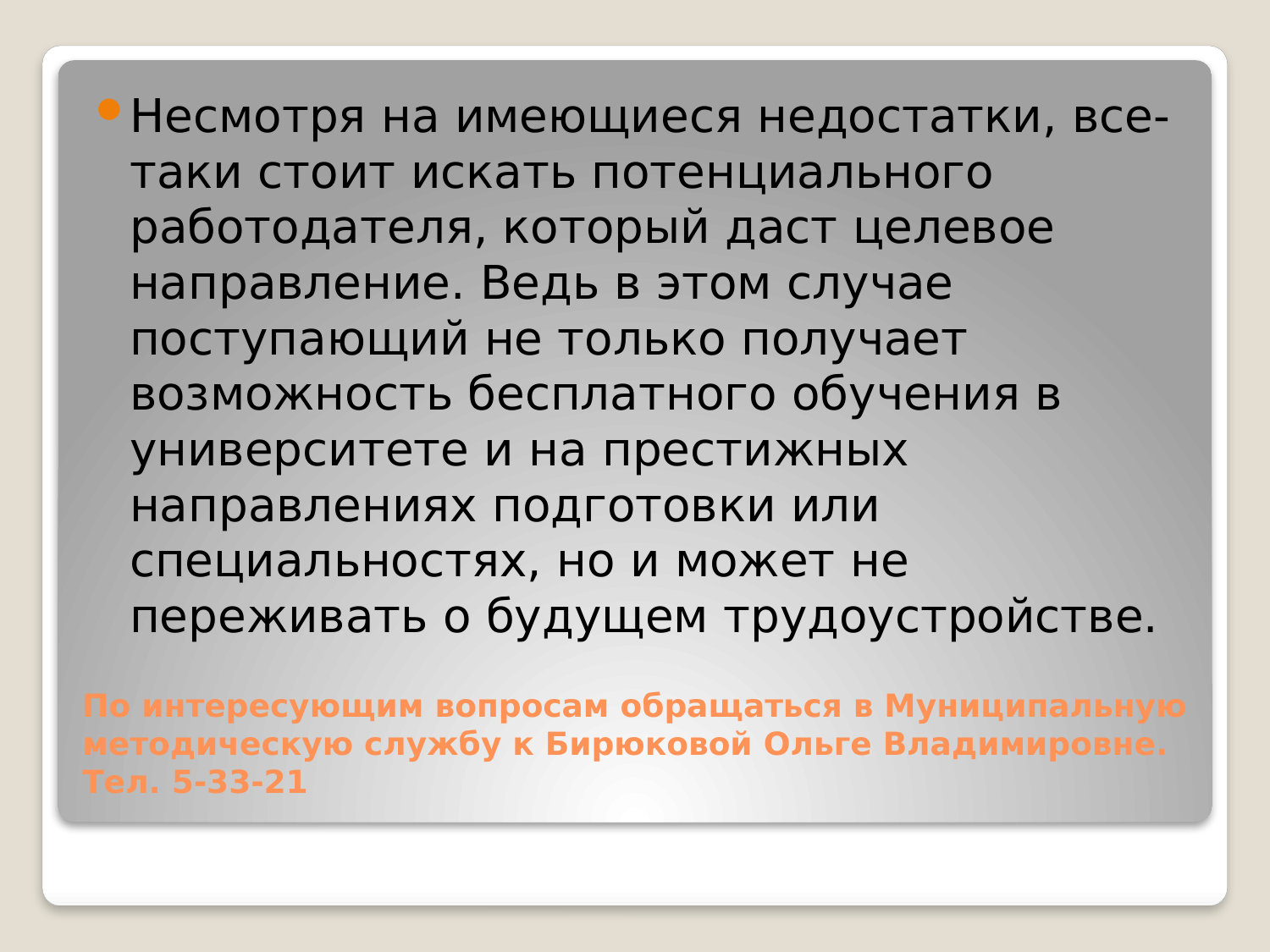

Несмотря на имеющиеся недостатки, все-таки стоит искать потенциального работодателя, который даст целевое направление. Ведь в этом случае поступающий не только получает возможность бесплатного обучения в университете и на престижных направлениях подготовки или специальностях, но и может не переживать о будущем трудоустройстве.

# По интересующим вопросам обращаться в Муниципальную методическую службу к Бирюковой Ольге Владимировне. Тел. 5-33-21